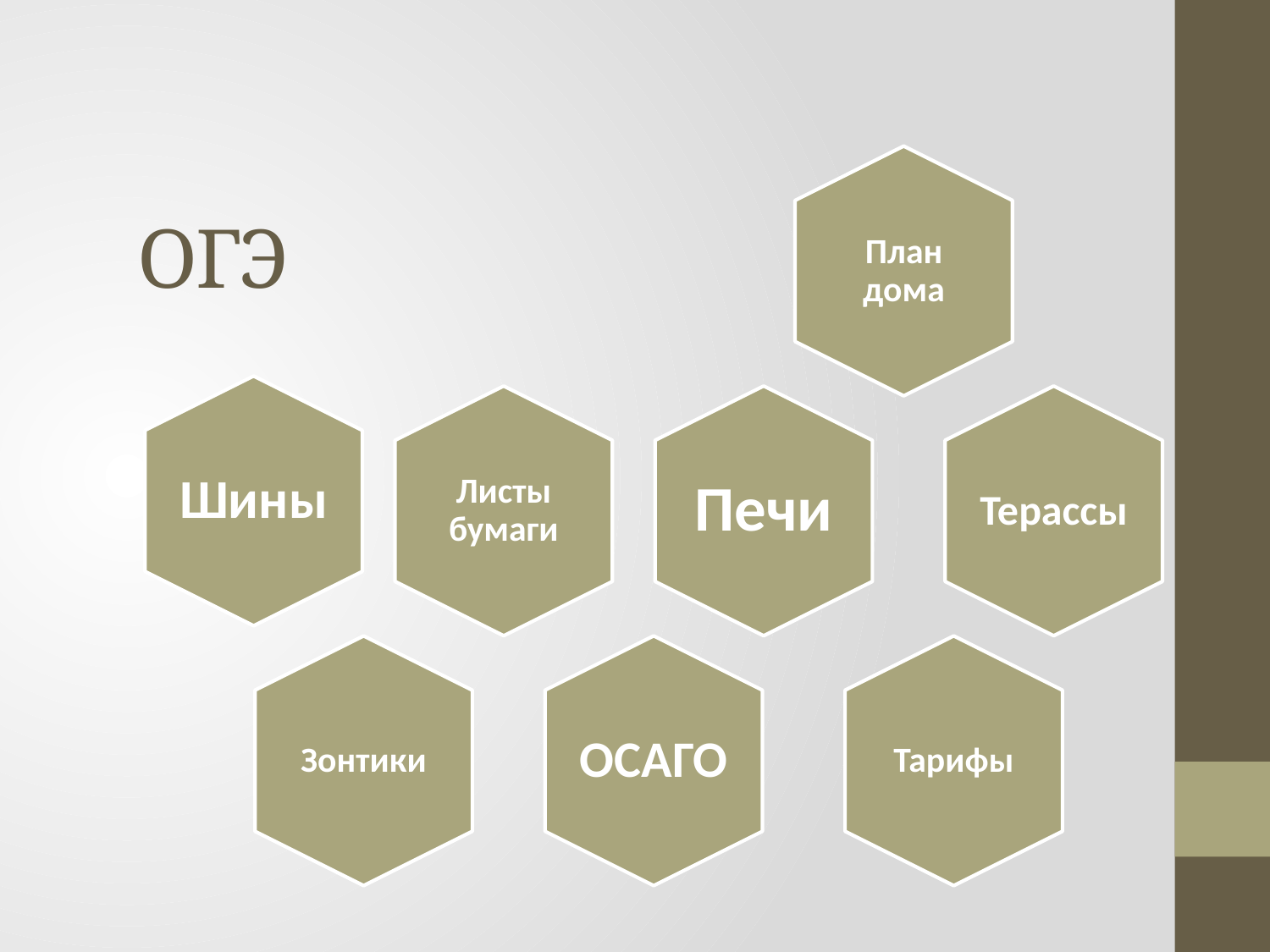

Листы бумаги
Шины
План дома
ОСАГО
Тарифы
Терассы
Зонтики

Печи
# ОГЭ